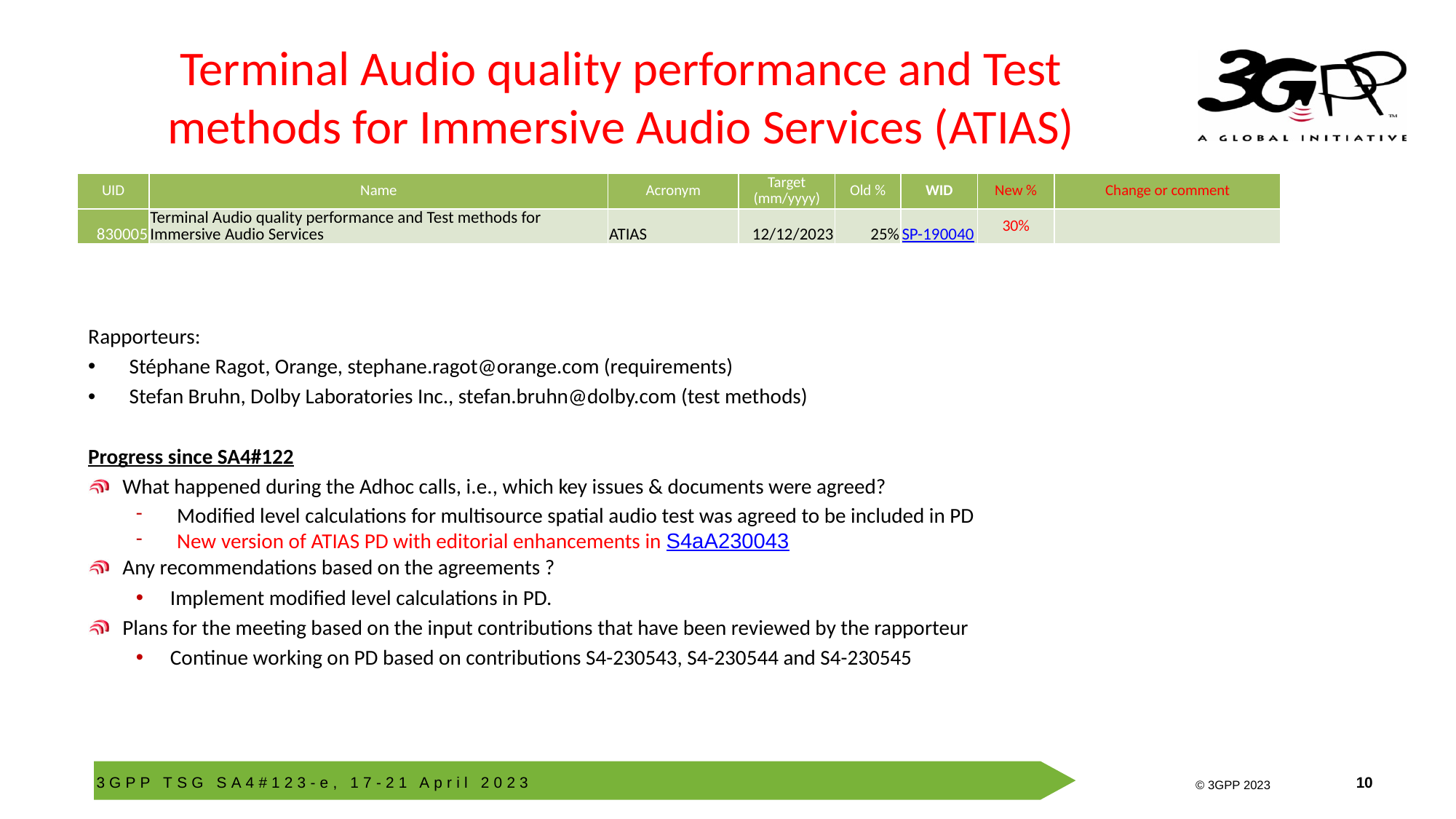

# Terminal Audio quality performance and Test methods for Immersive Audio Services (ATIAS)
| UID | Name | Acronym | Target (mm/yyyy) | Old % | WID | New % | Change or comment |
| --- | --- | --- | --- | --- | --- | --- | --- |
| 830005 | Terminal Audio quality performance and Test methods for Immersive Audio Services | ATIAS | 12/12/2023 | 25% | SP-190040 | 30% |  |
Rapporteurs:
Stéphane Ragot, Orange, stephane.ragot@orange.com (requirements)
Stefan Bruhn, Dolby Laboratories Inc., stefan.bruhn@dolby.com (test methods)

Progress since SA4#122
What happened during the Adhoc calls, i.e., which key issues & documents were agreed?
Modified level calculations for multisource spatial audio test was agreed to be included in PD
New version of ATIAS PD with editorial enhancements in S4aA230043
Any recommendations based on the agreements ?
Implement modified level calculations in PD.
Plans for the meeting based on the input contributions that have been reviewed by the rapporteur
Continue working on PD based on contributions S4-230543, S4-230544 and S4-230545